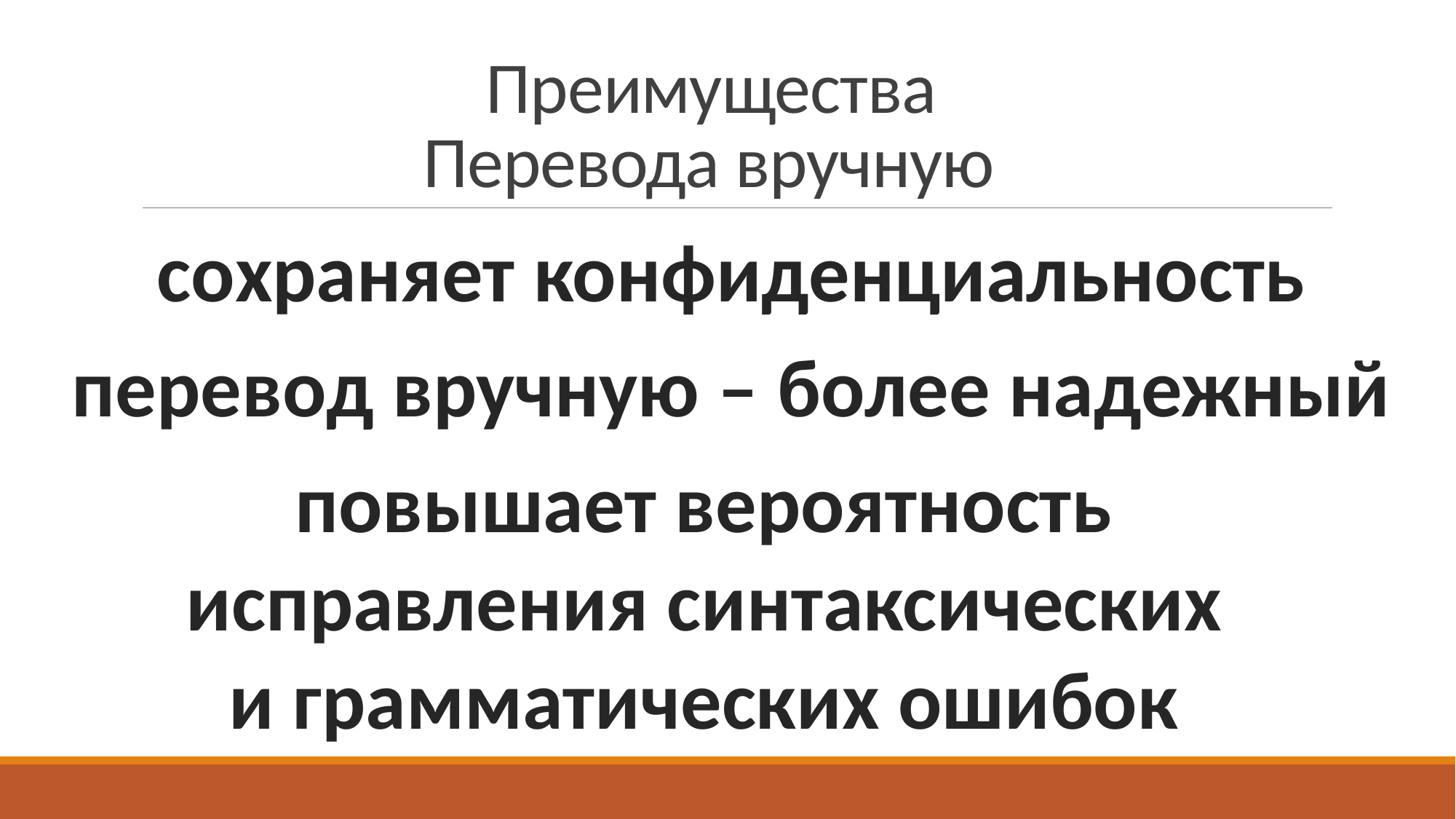

# Преимущества Перевода вручную
сохраняет конфиденциальность
перевод вручную – более надежный
повышает вероятность исправления синтаксических и грамматических ошибок